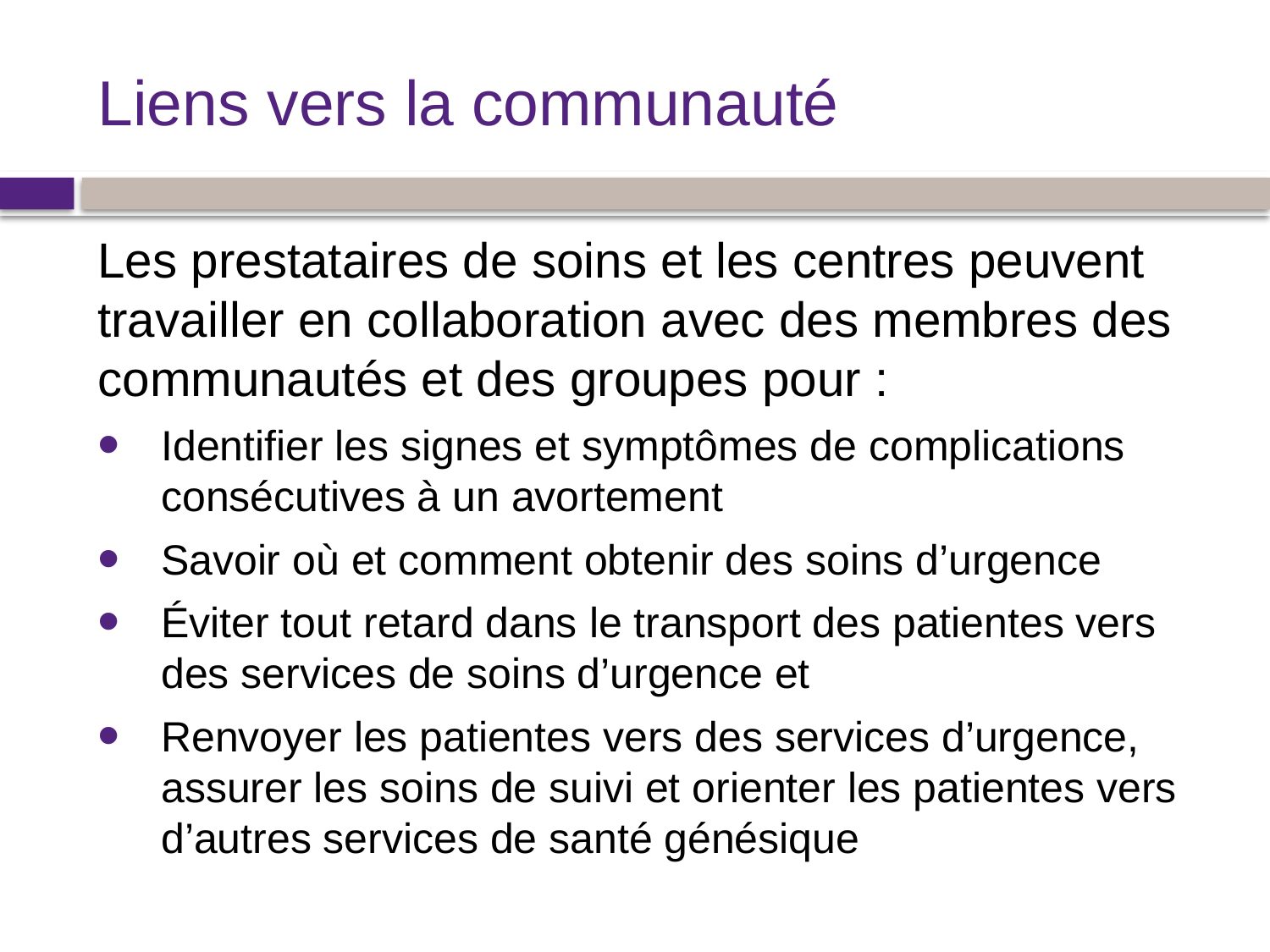

# Liens vers la communauté
Les prestataires de soins et les centres peuvent travailler en collaboration avec des membres des communautés et des groupes pour :
Identifier les signes et symptômes de complications consécutives à un avortement
Savoir où et comment obtenir des soins d’urgence
Éviter tout retard dans le transport des patientes vers des services de soins d’urgence et
Renvoyer les patientes vers des services d’urgence, assurer les soins de suivi et orienter les patientes vers d’autres services de santé génésique